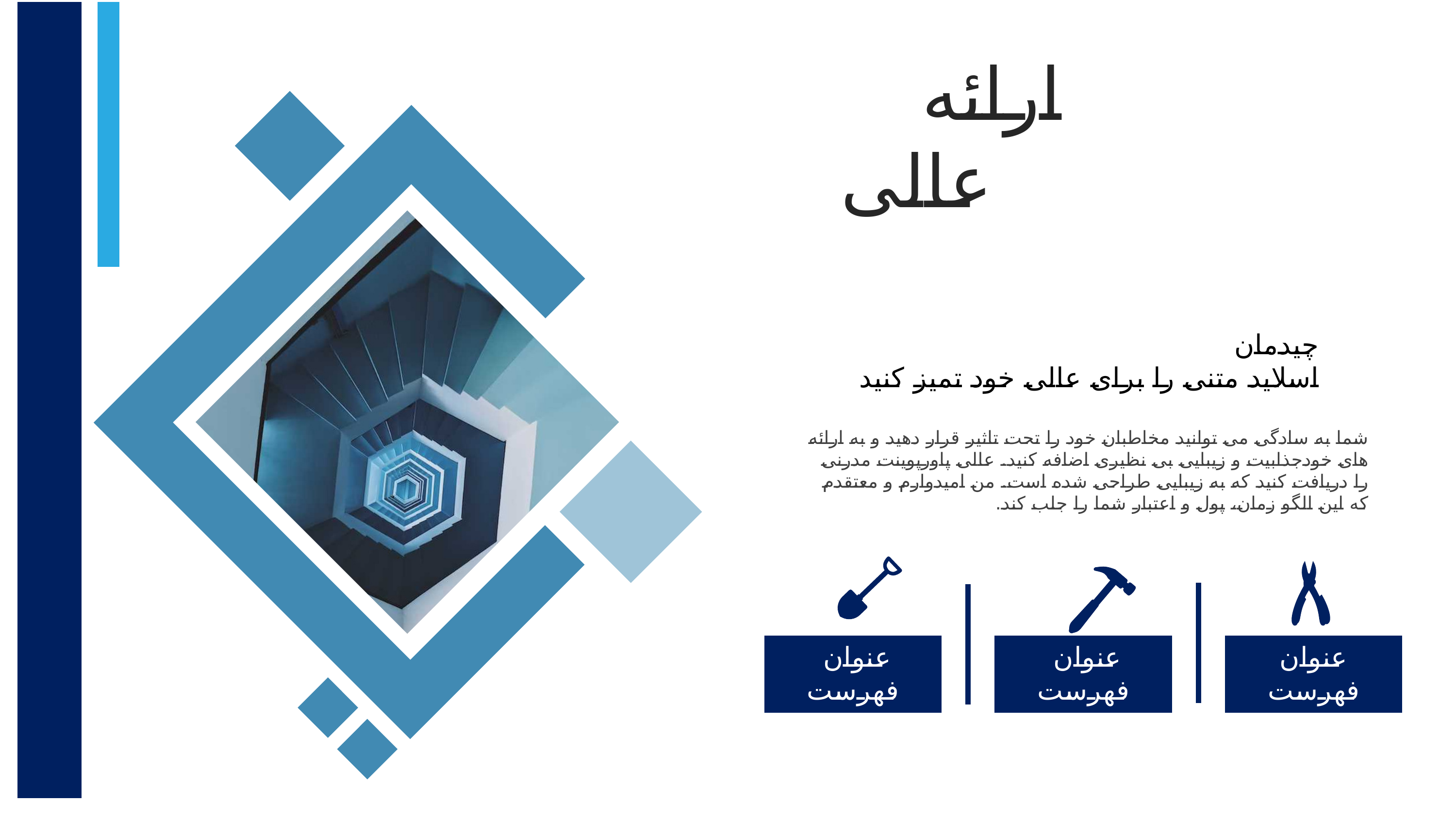

ارائه
عالی

چیدمان
اسلاید متنی را برای عالی خود تمیز کنید
شما به سادگی می توانید مخاطبان خود را تحت تاثیر قرار دهید و به ارائه های خودجذابیت و زیبایی بی نظیری اضافه کنید. عالی پاورپوینت مدرنی را دریافت کنید که به زیبایی طراحی شده است. من امیدوارم و معتقدم که این الگو زمان، پول و اعتبار شما را جلب کند.

عنوان
فهرست

عنوان
فهرست

عنوان
فهرست